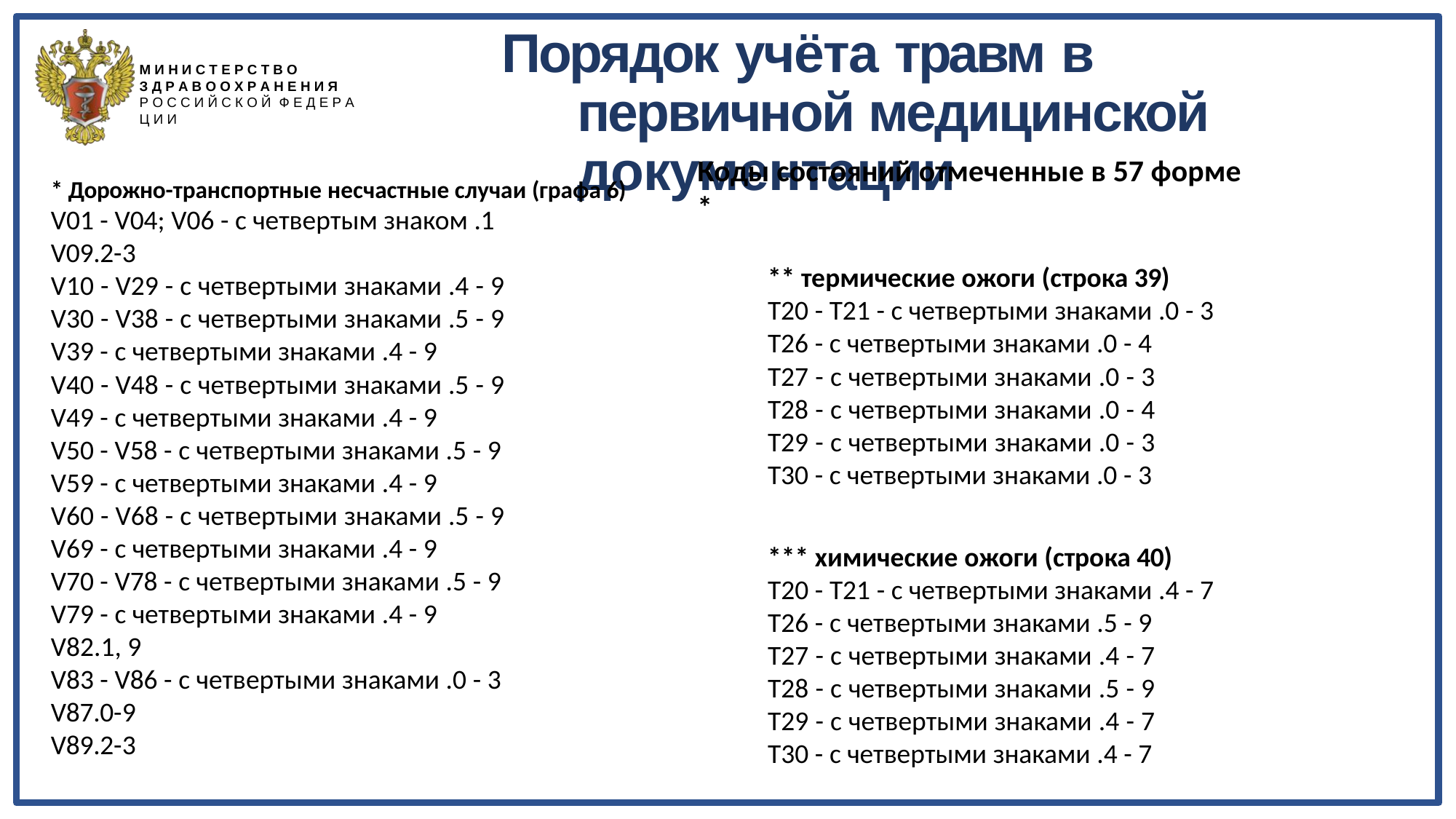

# Порядок учёта травм в первичной медицинской документации
М И Н И С Т Е Р С Т В О
З Д Р А В О О Х Р А Н Е Н И Я
Р О С С И Й С К О Й Ф Е Д Е Р А Ц И И
Коды состояний отмеченные в 57 форме *
** термические ожоги (строка 39) T20 - T21 - с четвертыми знаками .0 - 3 T26 - с четвертыми знаками .0 - 4
T27 - с четвертыми знаками .0 - 3 T28 - с четвертыми знаками .0 - 4 T29 - с четвертыми знаками .0 - 3 T30 - с четвертыми знаками .0 - 3
* Дорожно-транспортные несчастные случаи (графа 6)
V01 - V04; V06 - с четвертым знаком .1
V09.2-3
V10 - V29 - с четвертыми знаками .4 - 9 V30 - V38 - с четвертыми знаками .5 - 9 V39 - с четвертыми знаками .4 - 9
V40 - V48 - с четвертыми знаками .5 - 9 V49 - с четвертыми знаками .4 - 9
V50 - V58 - с четвертыми знаками .5 - 9
V59 - с четвертыми знаками .4 - 9
V60 - V68 - с четвертыми знаками .5 - 9 V69 - с четвертыми знаками .4 - 9
V70 - V78 - с четвертыми знаками .5 - 9 V79 - с четвертыми знаками .4 - 9 V82.1, 9
V83 - V86 - с четвертыми знаками .0 - 3 V87.0-9
V89.2-3
*** химические ожоги (строка 40) T20 - T21 - с четвертыми знаками .4 - 7 T26 - с четвертыми знаками .5 - 9
T27 - с четвертыми знаками .4 - 7 T28 - с четвертыми знаками .5 - 9 T29 - с четвертыми знаками .4 - 7 T30 - с четвертыми знаками .4 - 7